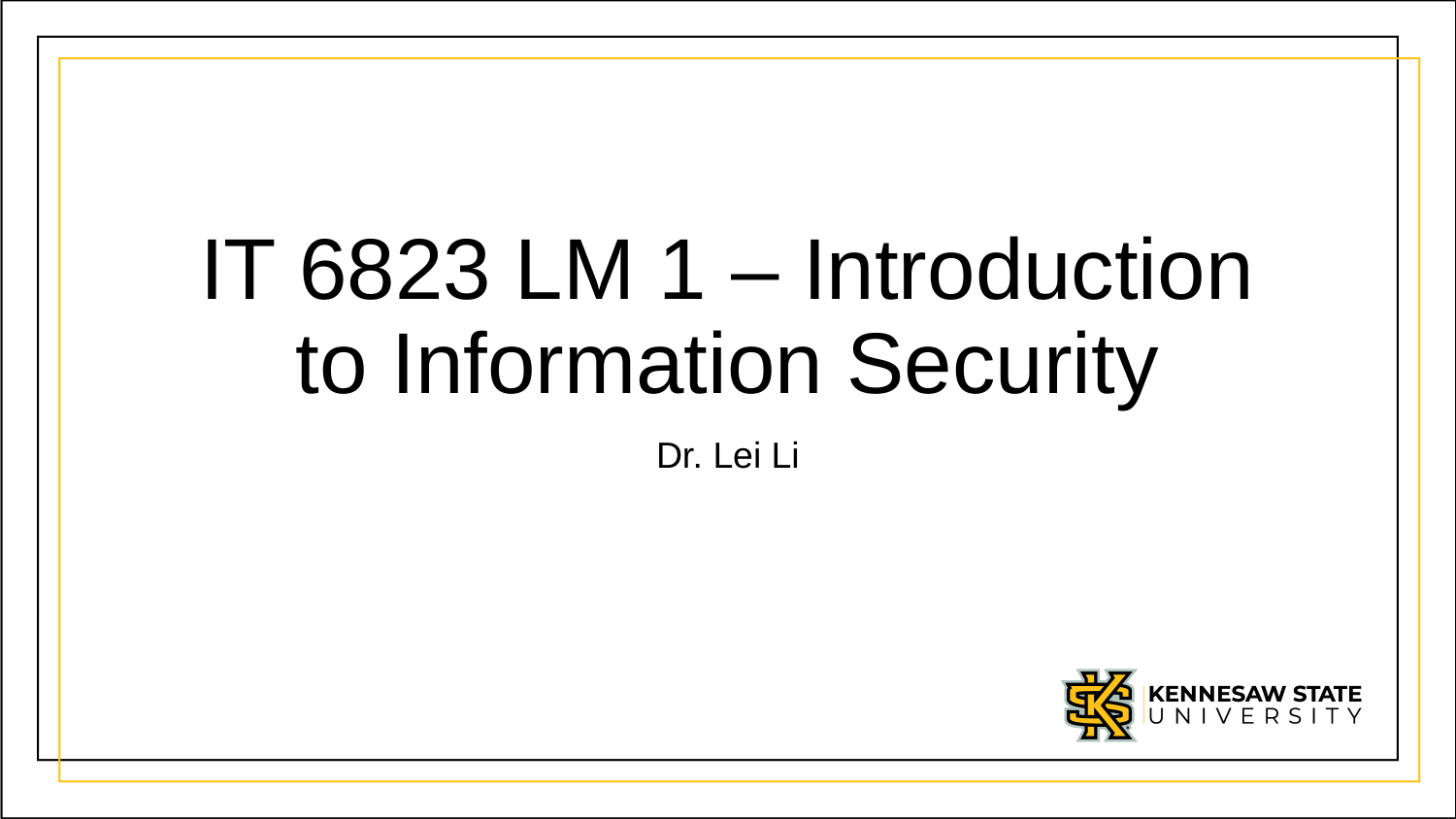

# IT 6823 LM 1 – Introduction to Information Security
Dr. Lei Li